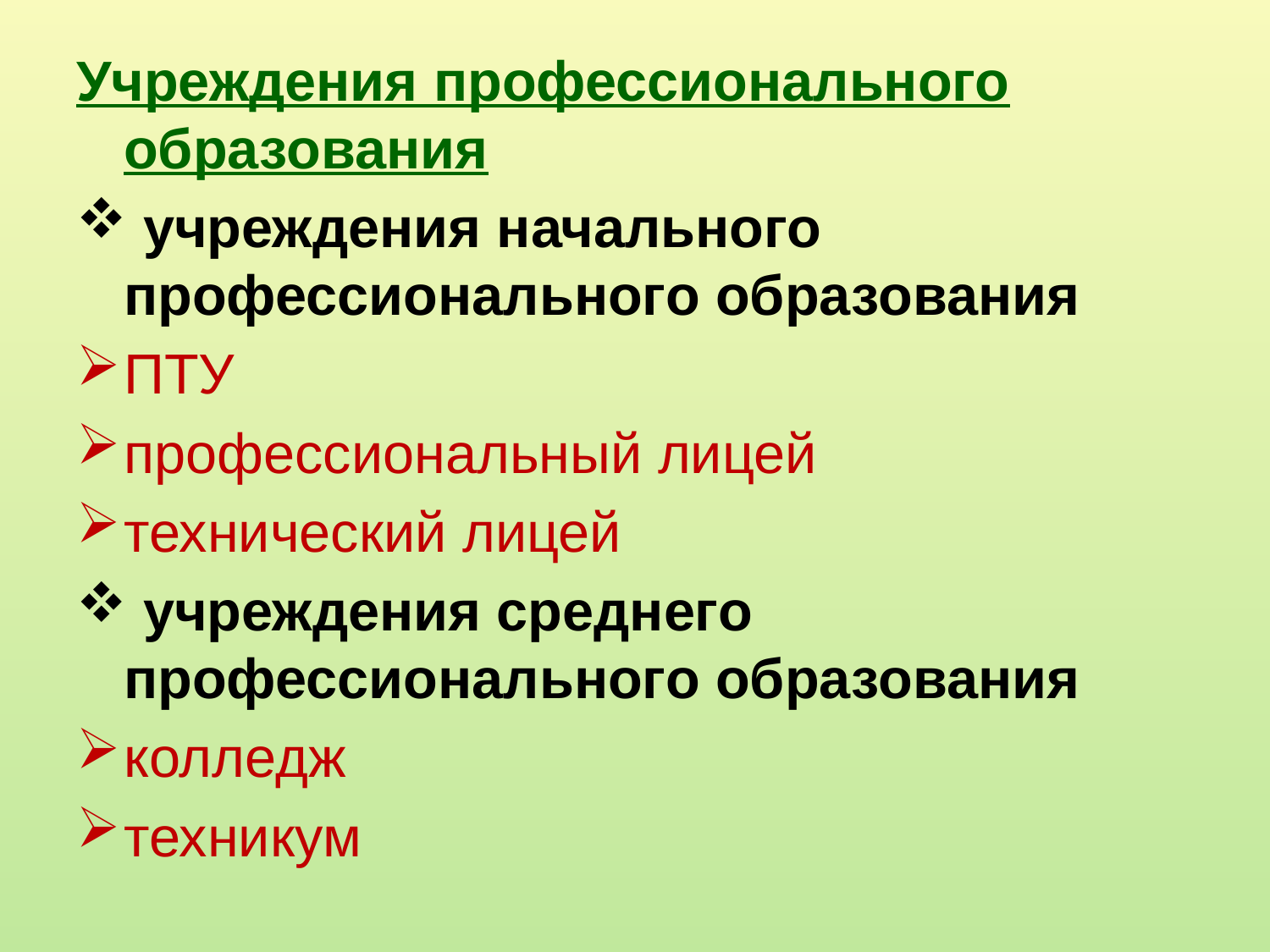

# Учреждения профессионального образования
 учреждения начального профессионального образования
ПТУ
профессиональный лицей
технический лицей
 учреждения среднего профессионального образования
колледж
техникум